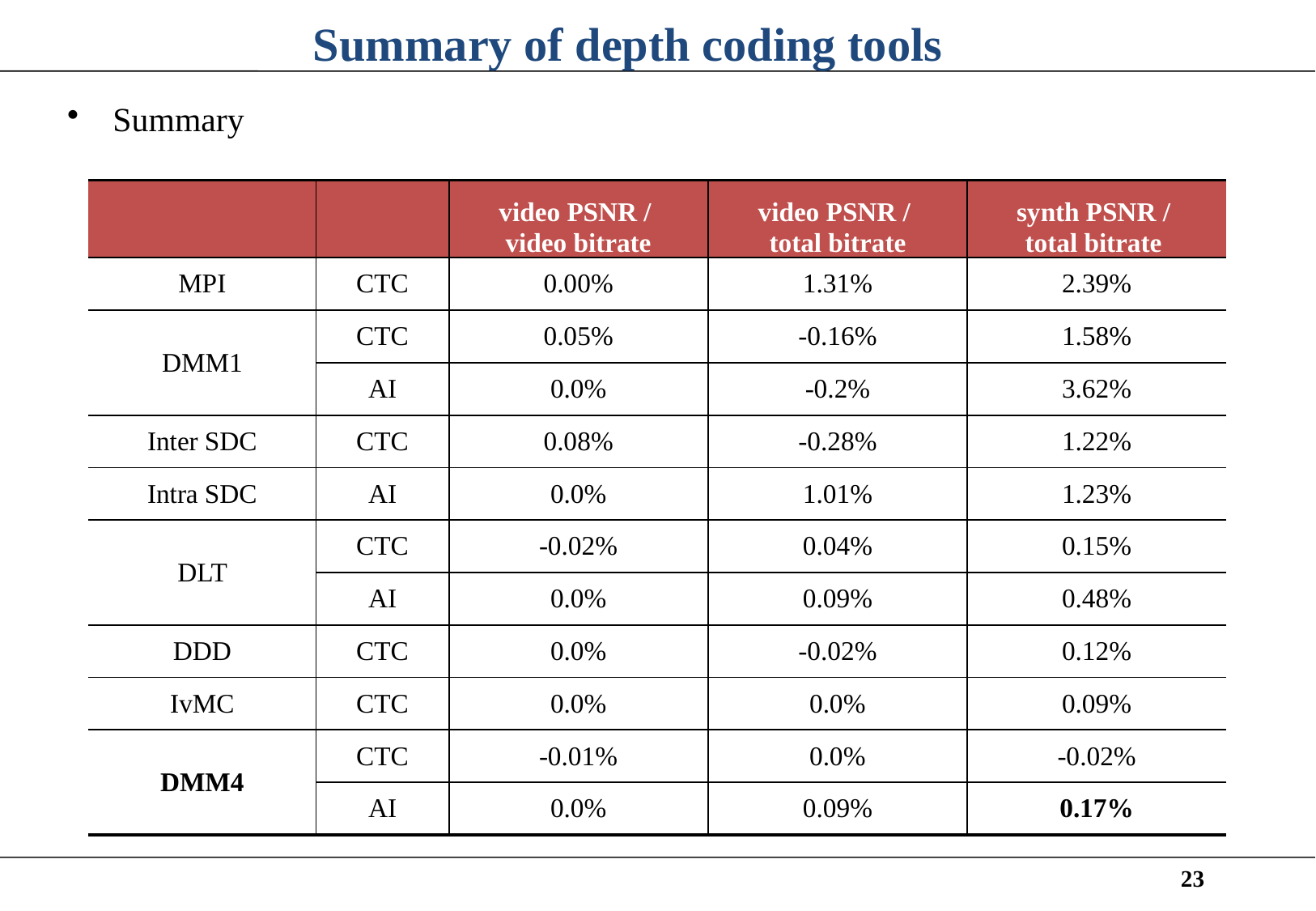

# Summary of depth coding tools
Summary
|  |  | video PSNR / video bitrate | video PSNR / total bitrate | synth PSNR / total bitrate |
| --- | --- | --- | --- | --- |
| MPI | CTC | 0.00% | 1.31% | 2.39% |
| DMM1 | CTC | 0.05% | -0.16% | 1.58% |
|  | AI | 0.0% | -0.2% | 3.62% |
| Inter SDC | CTC | 0.08% | -0.28% | 1.22% |
| Intra SDC | AI | 0.0% | 1.01% | 1.23% |
| DLT | CTC | -0.02% | 0.04% | 0.15% |
|  | AI | 0.0% | 0.09% | 0.48% |
| DDD | CTC | 0.0% | -0.02% | 0.12% |
| IvMC | CTC | 0.0% | 0.0% | 0.09% |
| DMM4 | CTC | -0.01% | 0.0% | -0.02% |
|  | AI | 0.0% | 0.09% | 0.17% |
23